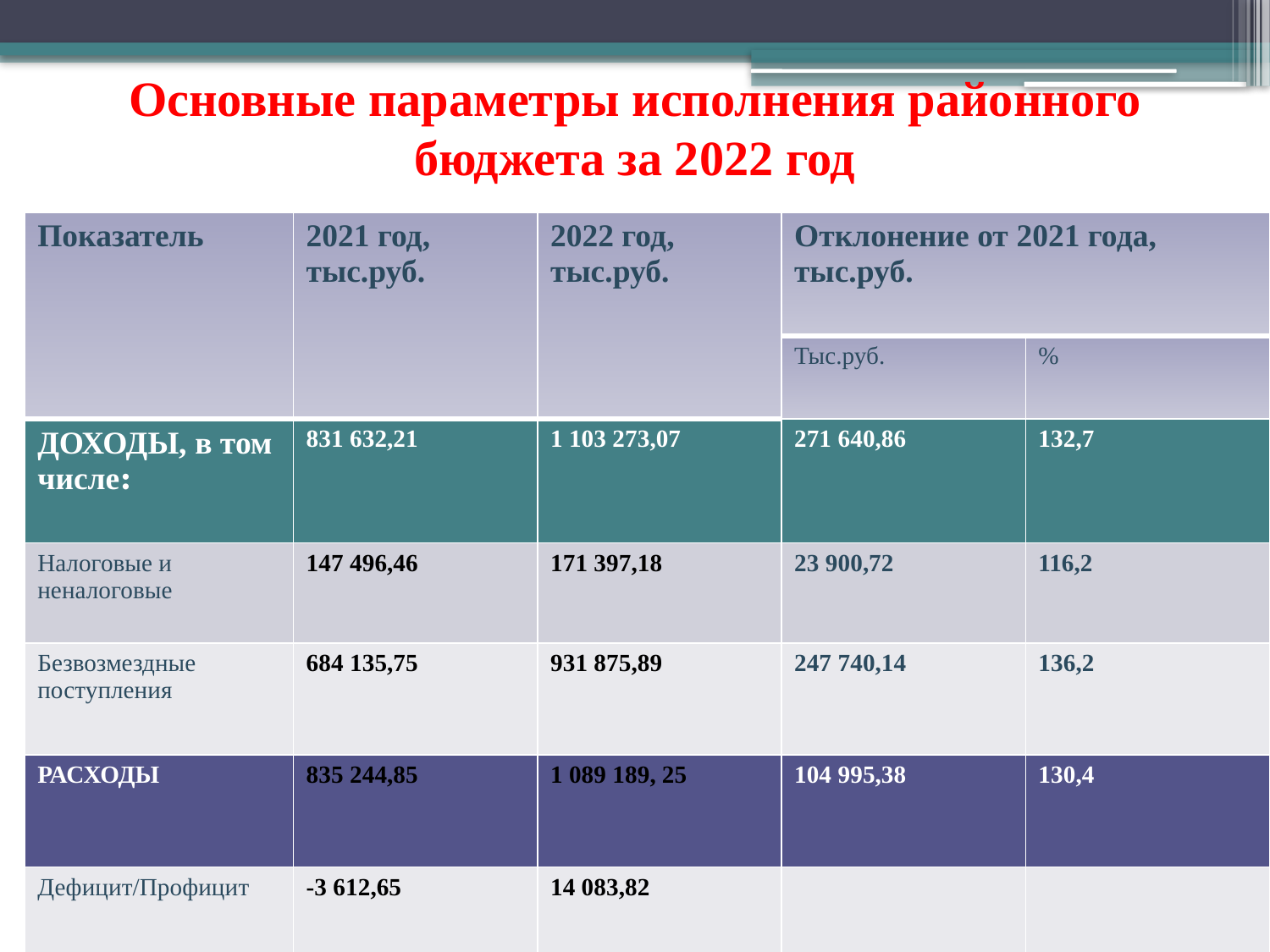

# Основные параметры исполнения районного бюджета за 2022 год
| Показатель | 2021 год, тыс.руб. | 2022 год, тыс.руб. | Отклонение от 2021 года, тыс.руб. |  |
| --- | --- | --- | --- | --- |
|  |  |  | Тыс.руб. | % |
| ДОХОДЫ, в том числе: | 831 632,21 | 1 103 273,07 | 271 640,86 | 132,7 |
| Налоговые и неналоговые | 147 496,46 | 171 397,18 | 23 900,72 | 116,2 |
| Безвозмездные поступления | 684 135,75 | 931 875,89 | 247 740,14 | 136,2 |
| РАСХОДЫ | 835 244,85 | 1 089 189, 25 | 104 995,38 | 130,4 |
| Дефицит/Профицит | -3 612,65 | 14 083,82 |  |  |